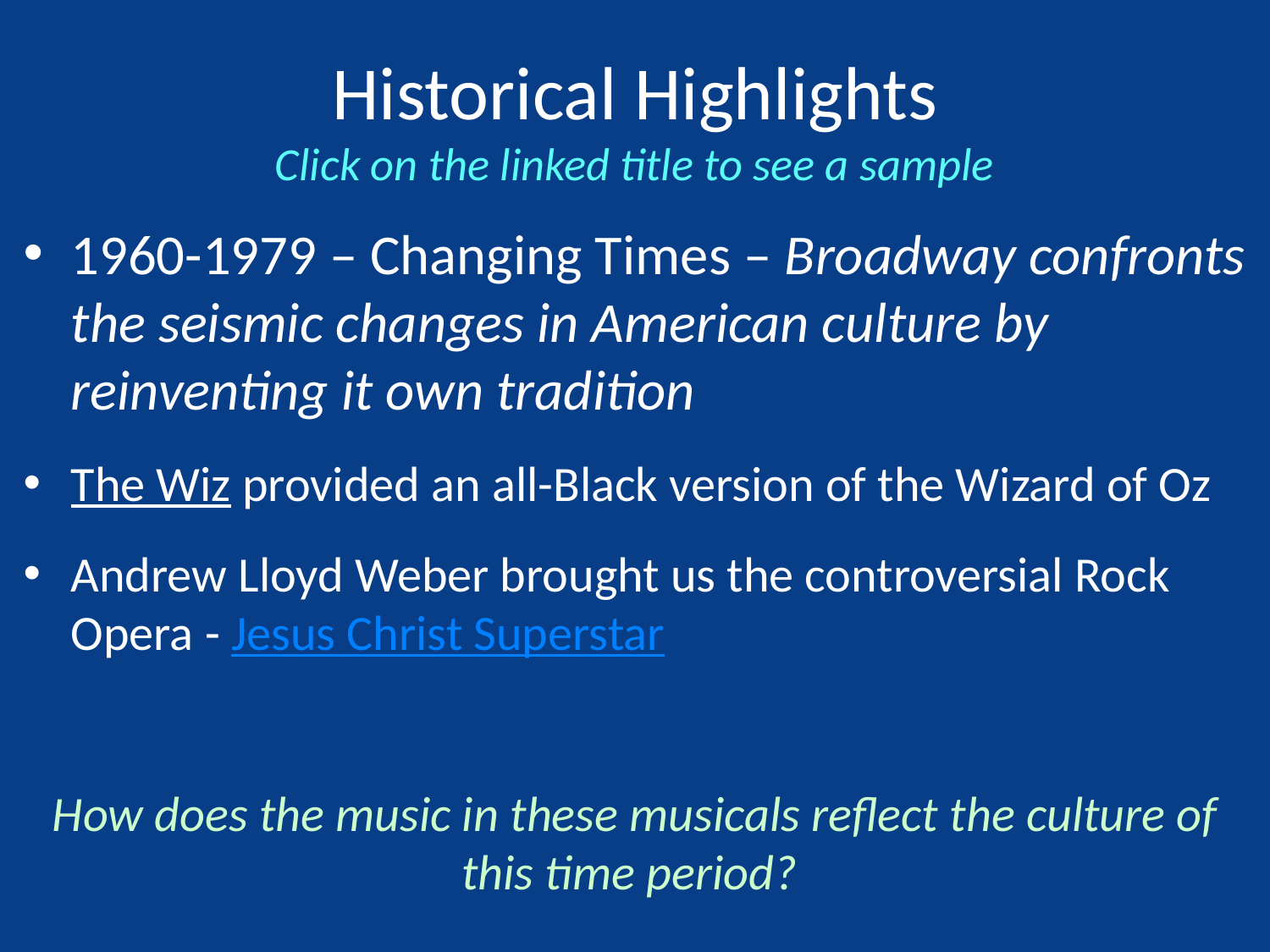

# Historical Highlights Click on the linked title to see a sample
1960-1979 – Changing Times – Broadway confronts the seismic changes in American culture by reinventing it own tradition
The Wiz provided an all-Black version of the Wizard of Oz
Andrew Lloyd Weber brought us the controversial Rock Opera - Jesus Christ Superstar

How does the music in these musicals reflect the culture of this time period?